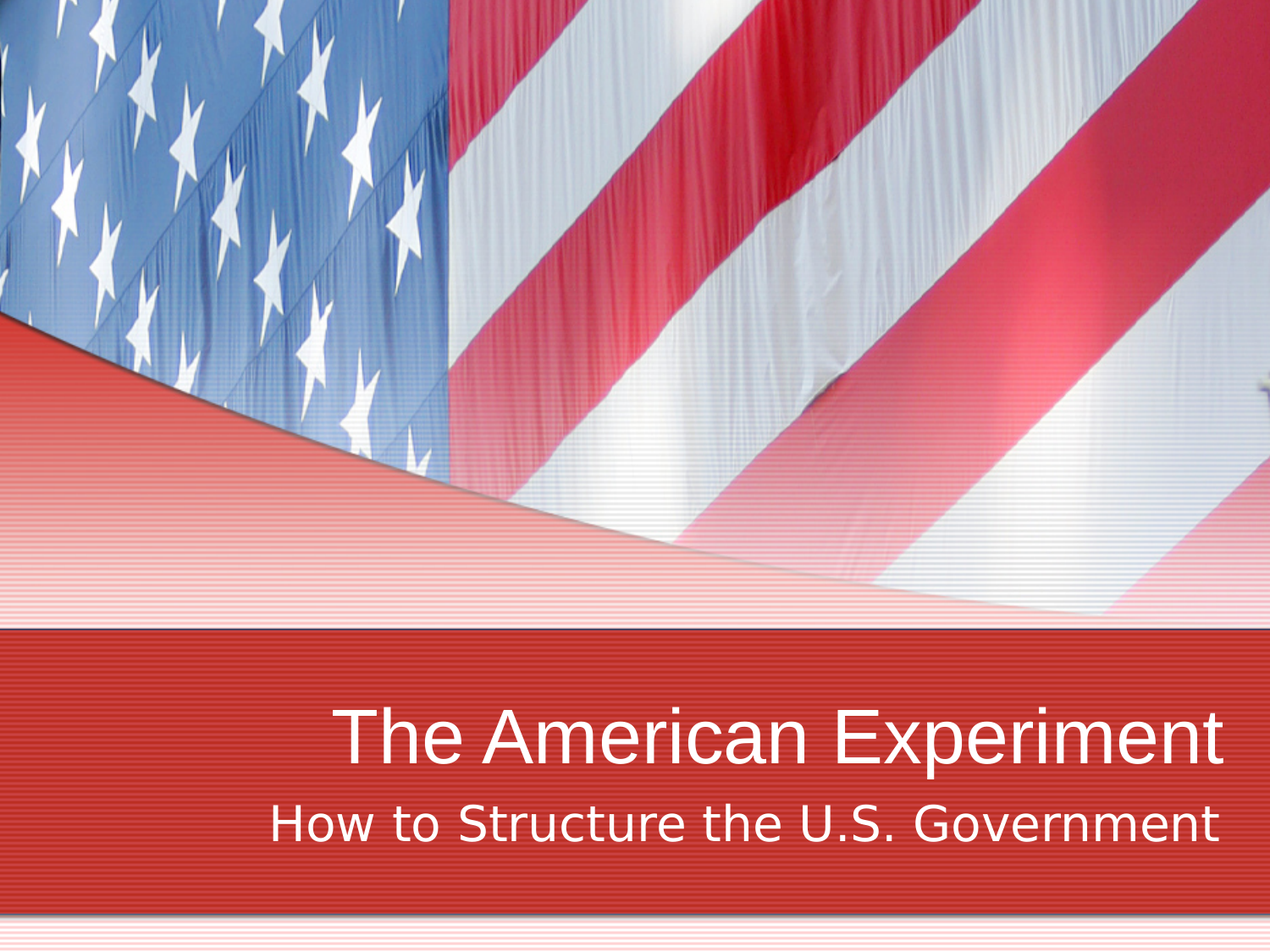

# The American Experiment
How to Structure the U.S. Government